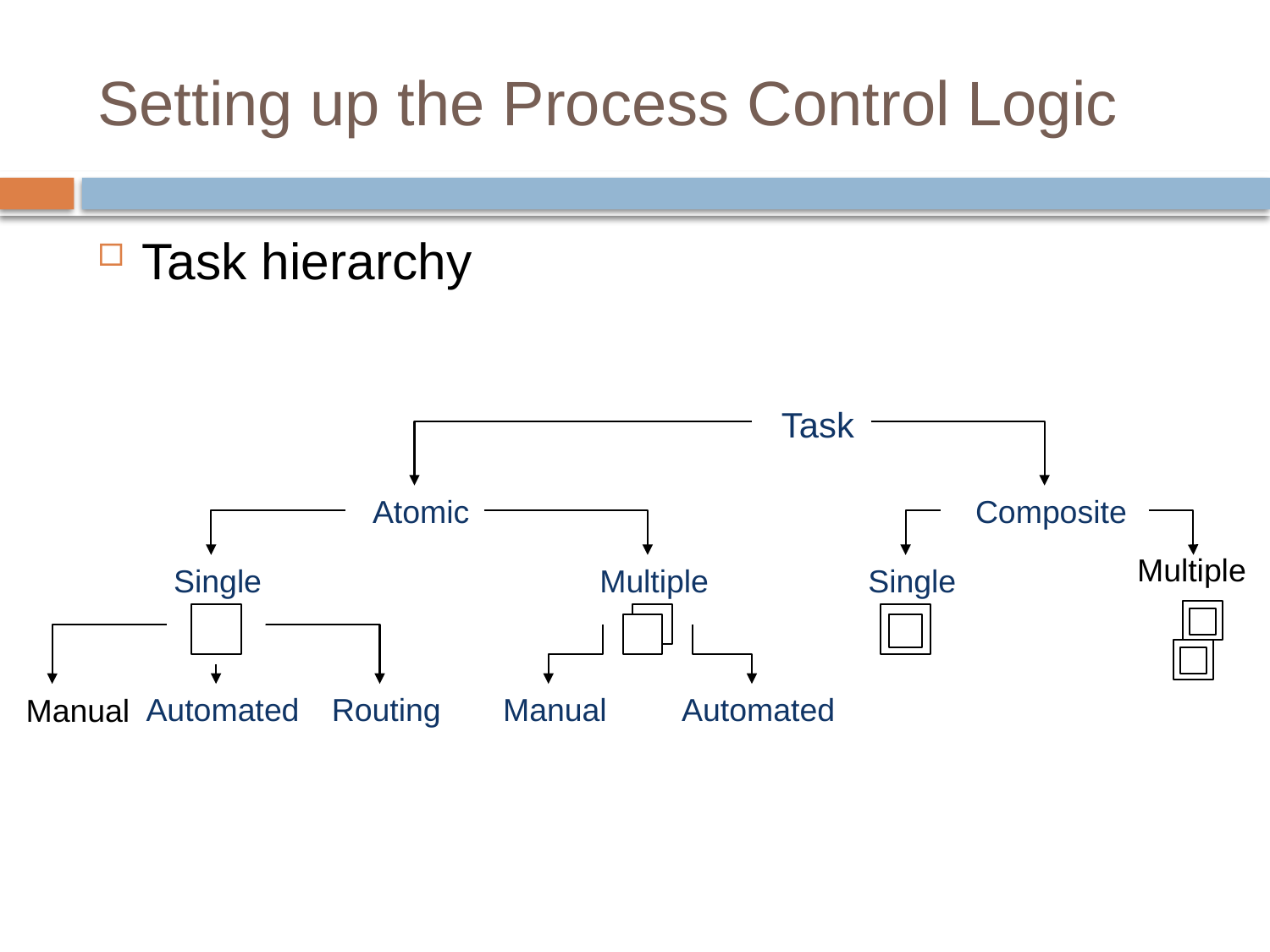

# Setting up the Process Control Logic
Task hierarchy
Task
Atomic
Composite
Multiple
Single
Multiple
Single

Automated
Routing
Manual
Automated
Manual